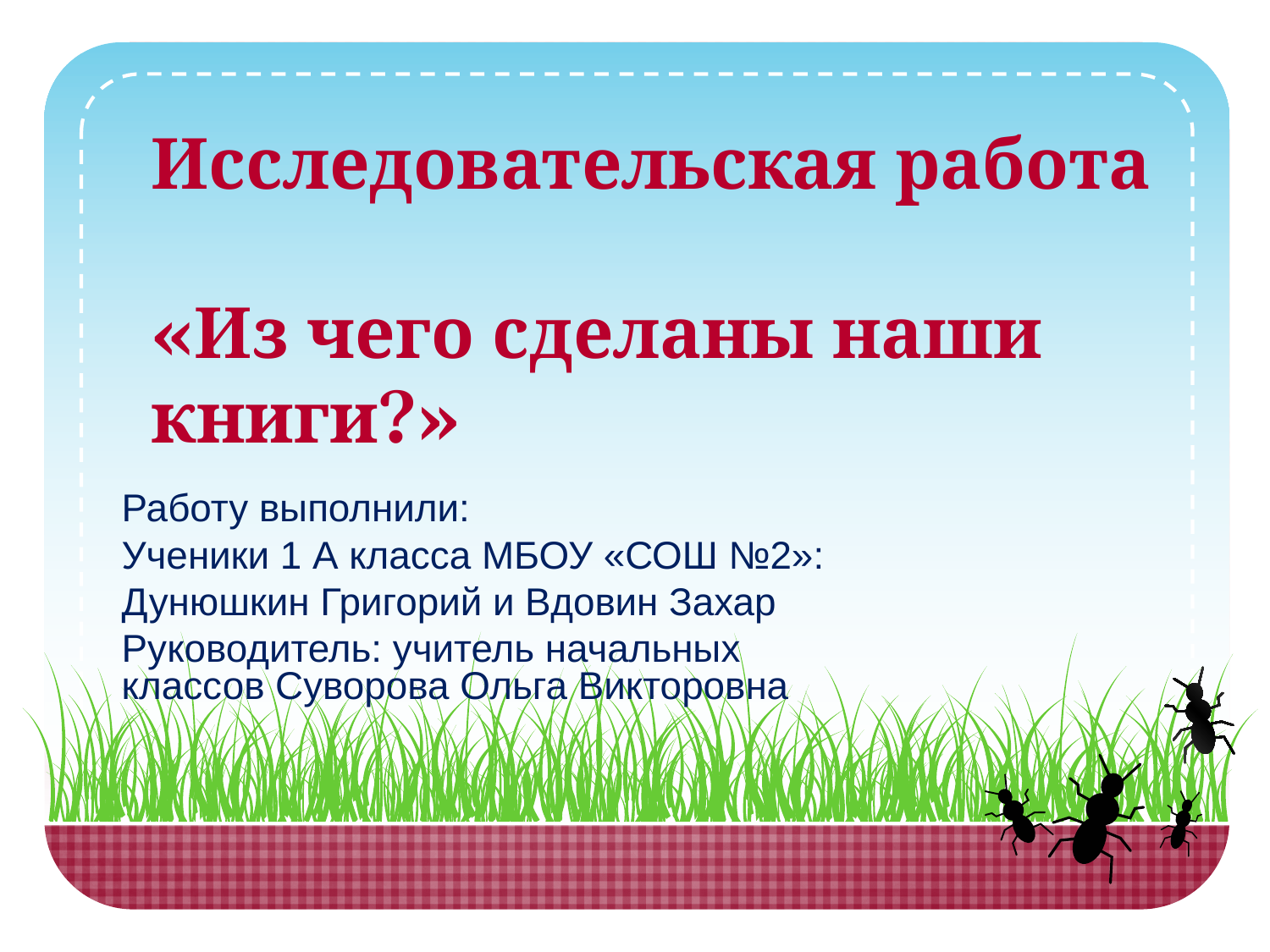

Исследовательская работа
«Из чего сделаны наши  книги?»
Работу выполнили:
Ученики 1 А класса МБОУ «СОШ №2»:
Дунюшкин Григорий и Вдовин Захар
Руководитель: учитель начальных  классов Суворова Ольга Викторовна